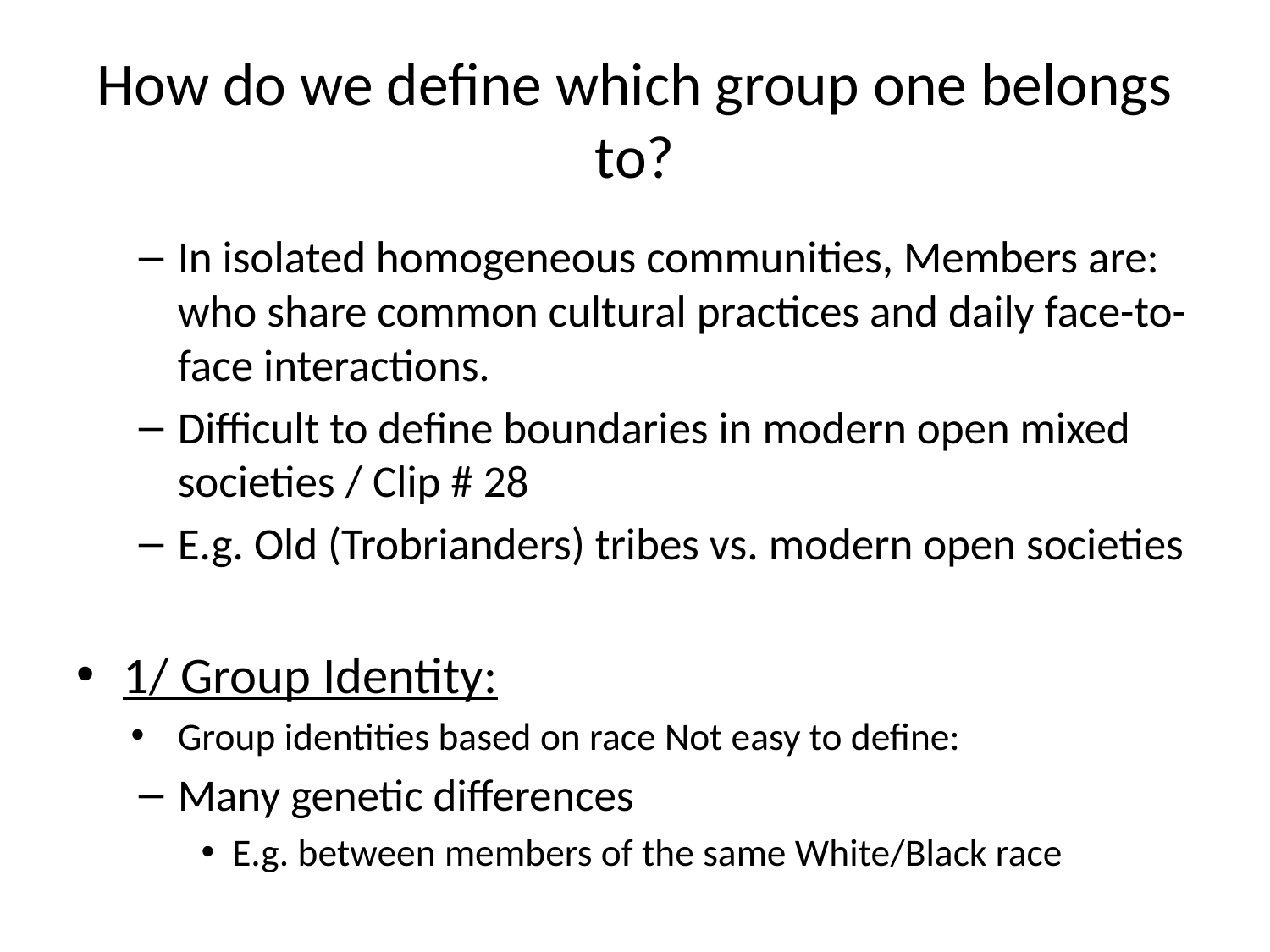

# How do we define which group one belongs to?
In isolated homogeneous communities, Members are: who share common cultural practices and daily face-to-face interactions.
Difficult to define boundaries in modern open mixed societies / Clip # 28
E.g. Old (Trobrianders) tribes vs. modern open societies

1/ Group Identity:
Group identities based on race Not easy to define:
Many genetic differences
E.g. between members of the same White/Black race